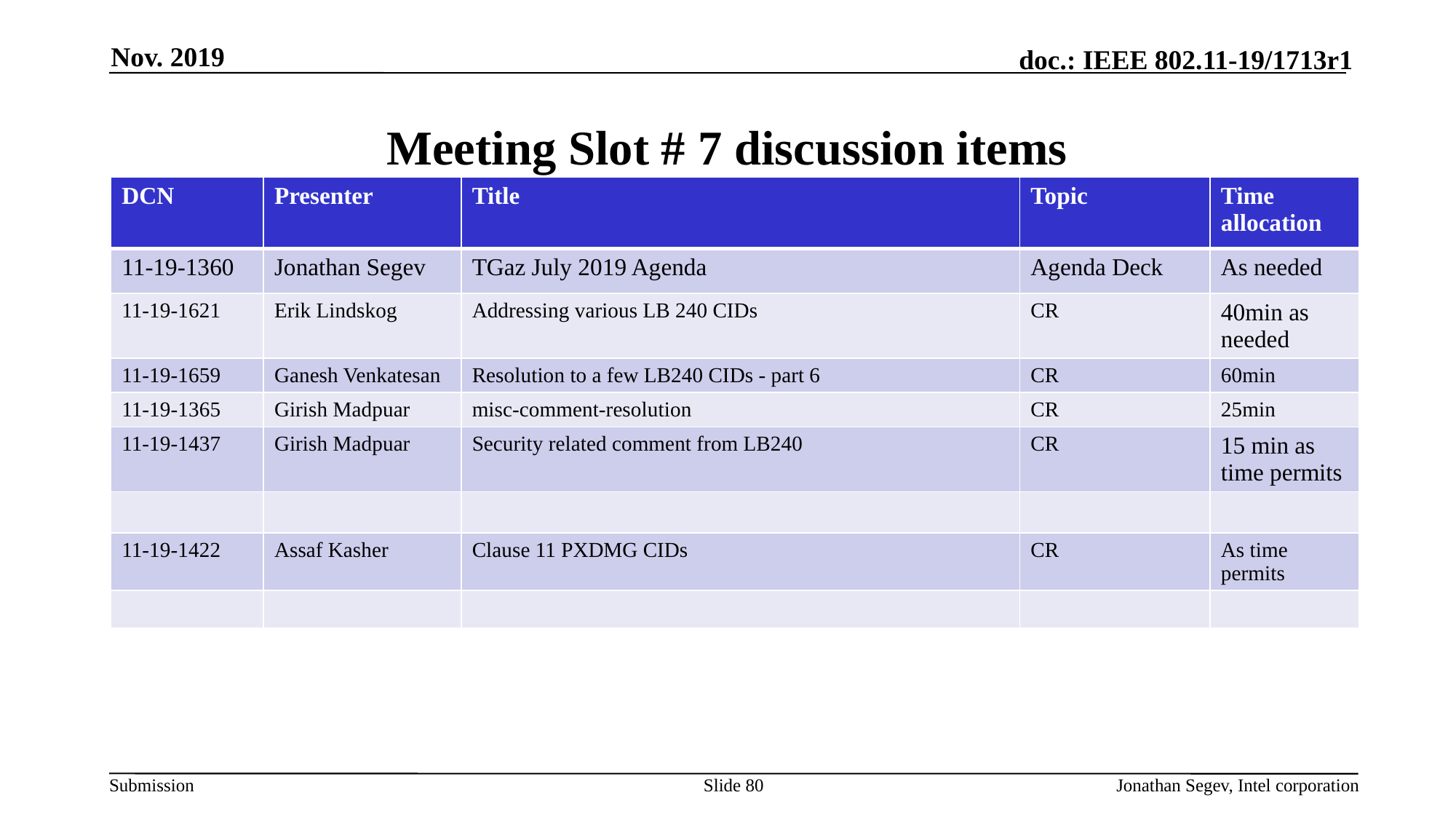

Nov. 2019
# Meeting Slot # 7 discussion items
| DCN | Presenter | Title | Topic | Time allocation |
| --- | --- | --- | --- | --- |
| 11-19-1360 | Jonathan Segev | TGaz July 2019 Agenda | Agenda Deck | As needed |
| 11-19-1621 | Erik Lindskog | Addressing various LB 240 CIDs | CR | 40min as needed |
| 11-19-1659 | Ganesh Venkatesan | Resolution to a few LB240 CIDs - part 6 | CR | 60min |
| 11-19-1365 | Girish Madpuar | misc-comment-resolution | CR | 25min |
| 11-19-1437 | Girish Madpuar | Security related comment from LB240 | CR | 15 min as time permits |
|  |  |  |  |  |
| 11-19-1422 | Assaf Kasher | Clause 11 PXDMG CIDs | CR | As time permits |
|  |  |  |  |  |
Slide 80
Jonathan Segev, Intel corporation